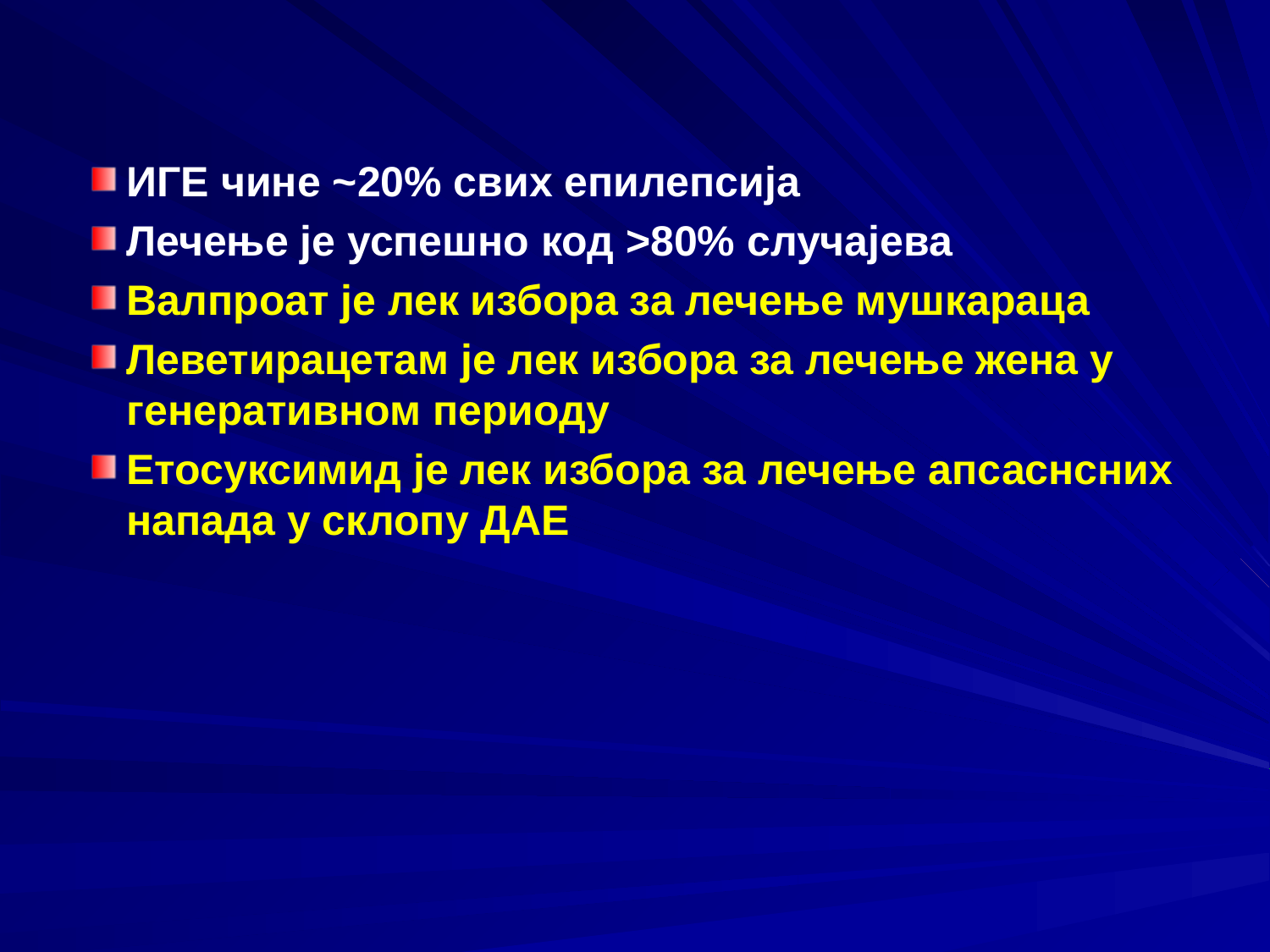

ИГЕ чине ~20% свих епилепсија
Лечење је успешно код >80% случајева
Валпроат је лек избора за лечење мушкараца
Леветирацетам је лек избора за лечење жена у генеративном периоду
Етосуксимид је лек избора за лечење апсаснсних напада у склопу ДАЕ